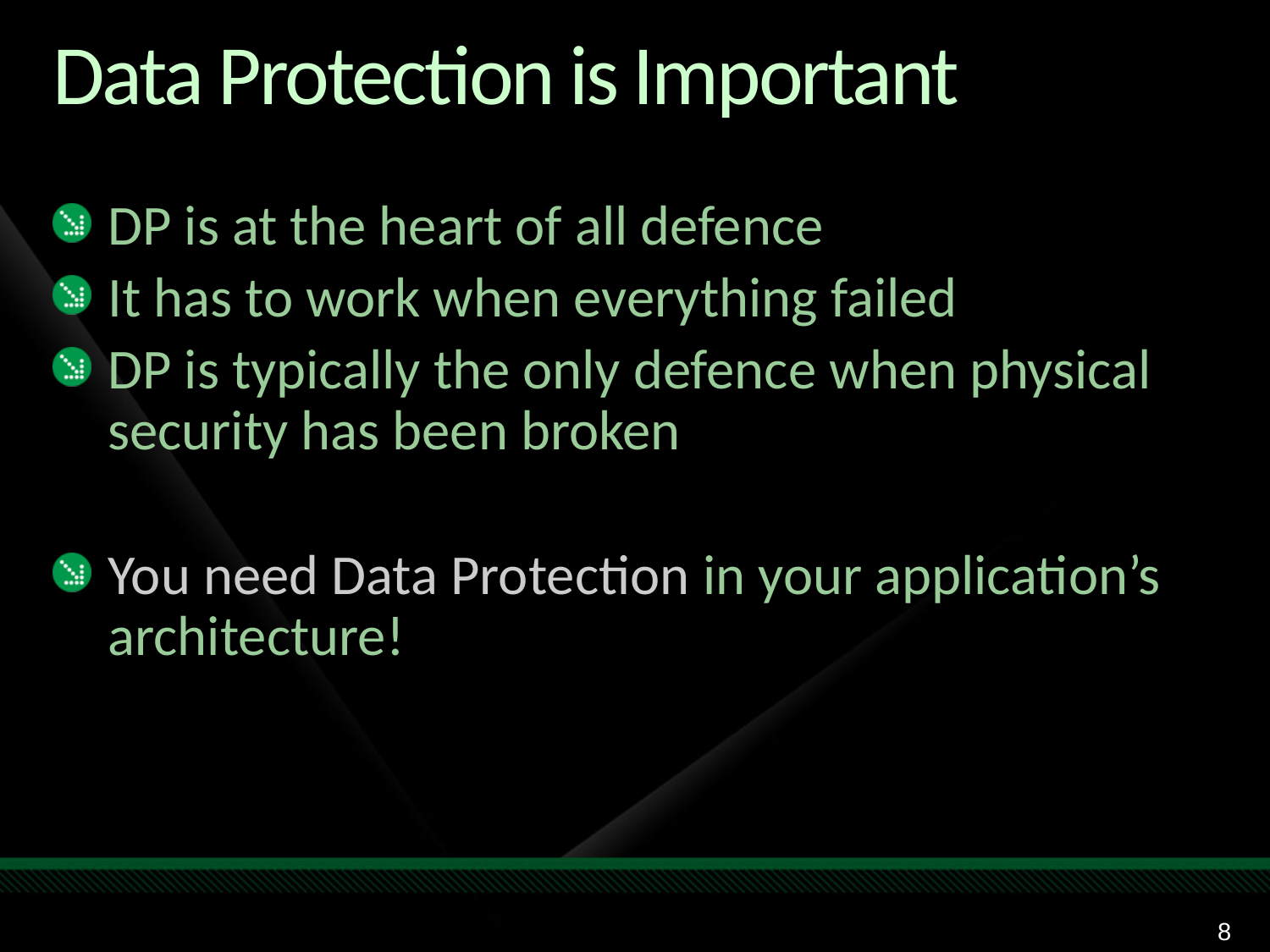

# Data Protection is Important
DP is at the heart of all defence
It has to work when everything failed
DP is typically the only defence when physical security has been broken

You need Data Protection in your application’s architecture!